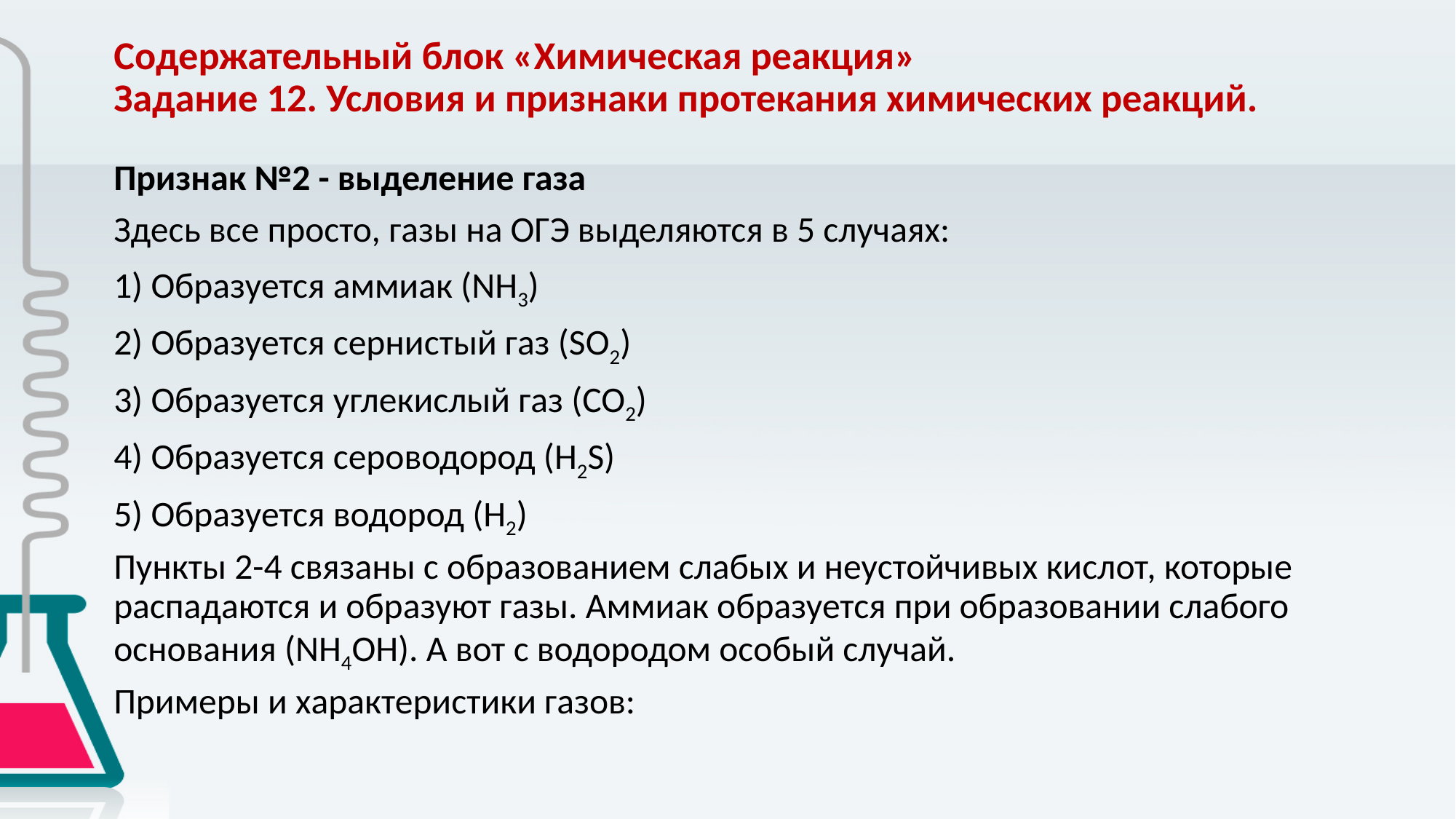

# Содержательный блок «Химическая реакция» Задание 12. Условия и признаки протекания химических реакций.
Признак №2 - выделение газа
Здесь все просто, газы на ОГЭ выделяются в 5 случаях:
1) Образуется аммиак (NH3)
2) Образуется сернистый газ (SO2)
3) Образуется углекислый газ (CO2)
4) Образуется сероводород (H2S)
5) Образуется водород (H2)
Пункты 2-4 связаны с образованием слабых и неустойчивых кислот, которые распадаются и образуют газы. Аммиак образуется при образовании слабого основания (NH4OH). А вот с водородом особый случай.
Примеры и характеристики газов: